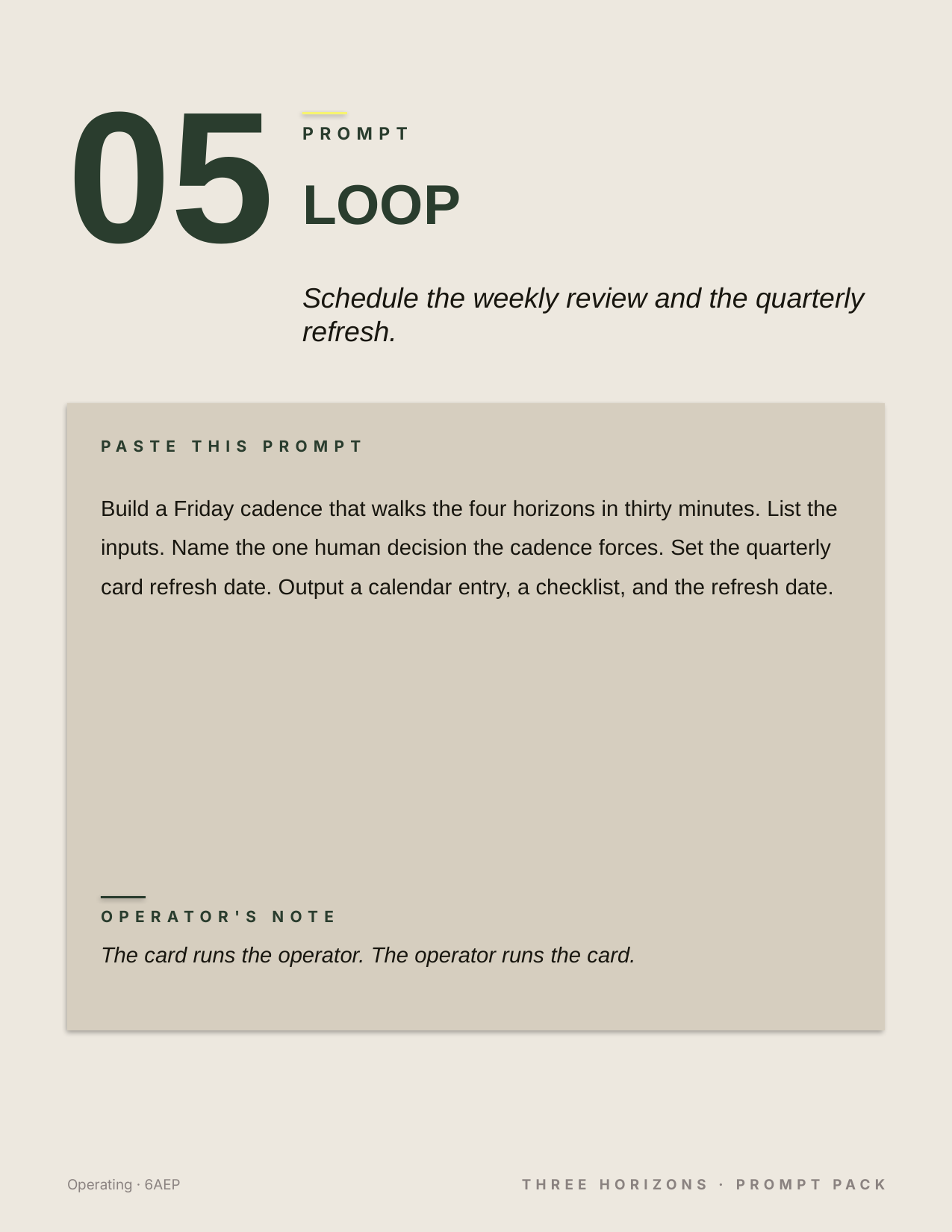

05

PROMPT
LOOP
Schedule the weekly review and the quarterly refresh.

PASTE THIS PROMPT
Build a Friday cadence that walks the four horizons in thirty minutes. List the inputs. Name the one human decision the cadence forces. Set the quarterly card refresh date. Output a calendar entry, a checklist, and the refresh date.

OPERATOR'S NOTE
The card runs the operator. The operator runs the card.
Operating · 6AEP
THREE HORIZONS · PROMPT PACK